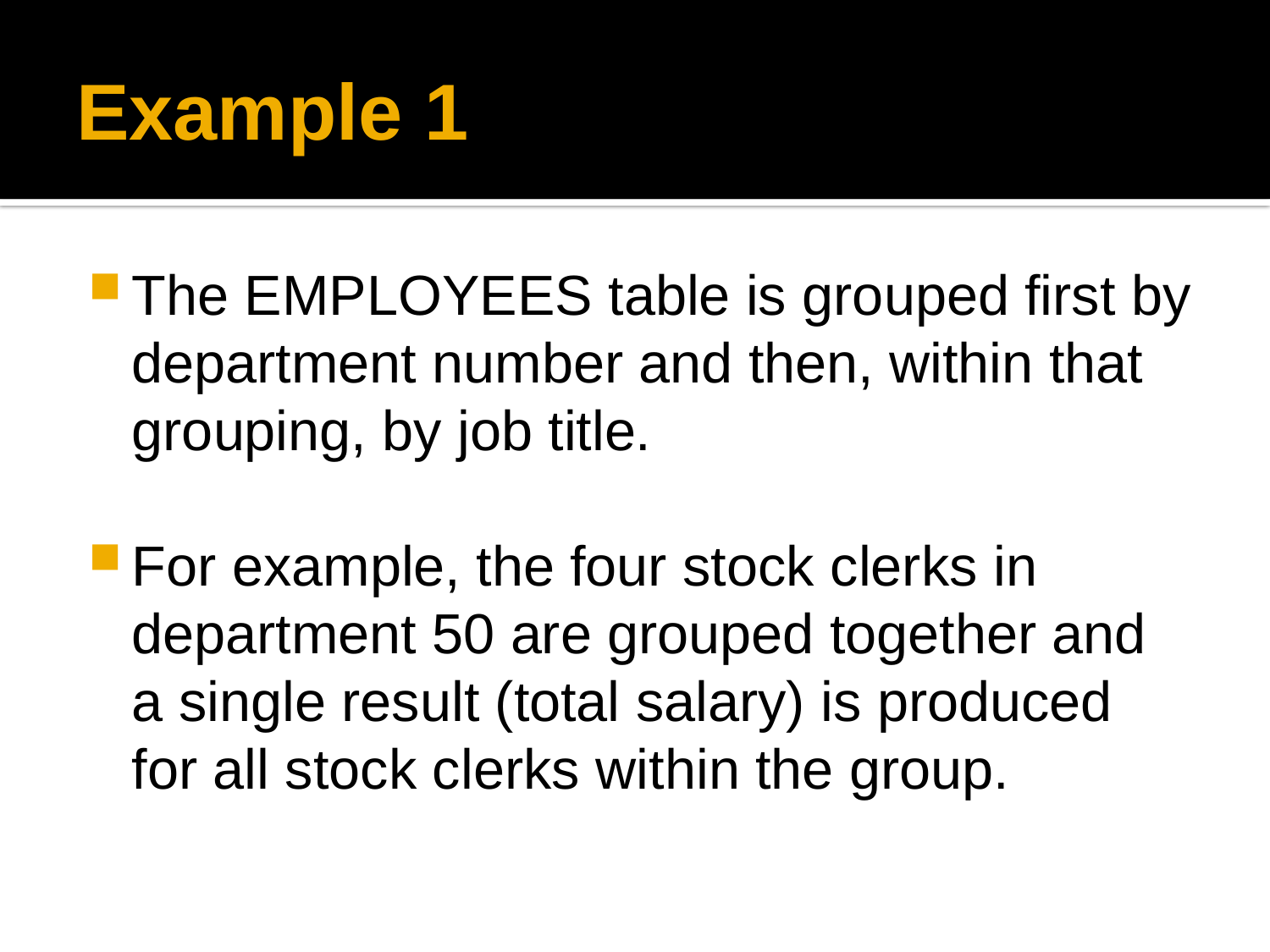

# Example 1
The EMPLOYEES table is grouped first by department number and then, within that grouping, by job title.

For example, the four stock clerks in department 50 are grouped together and a single result (total salary) is produced for all stock clerks within the group.